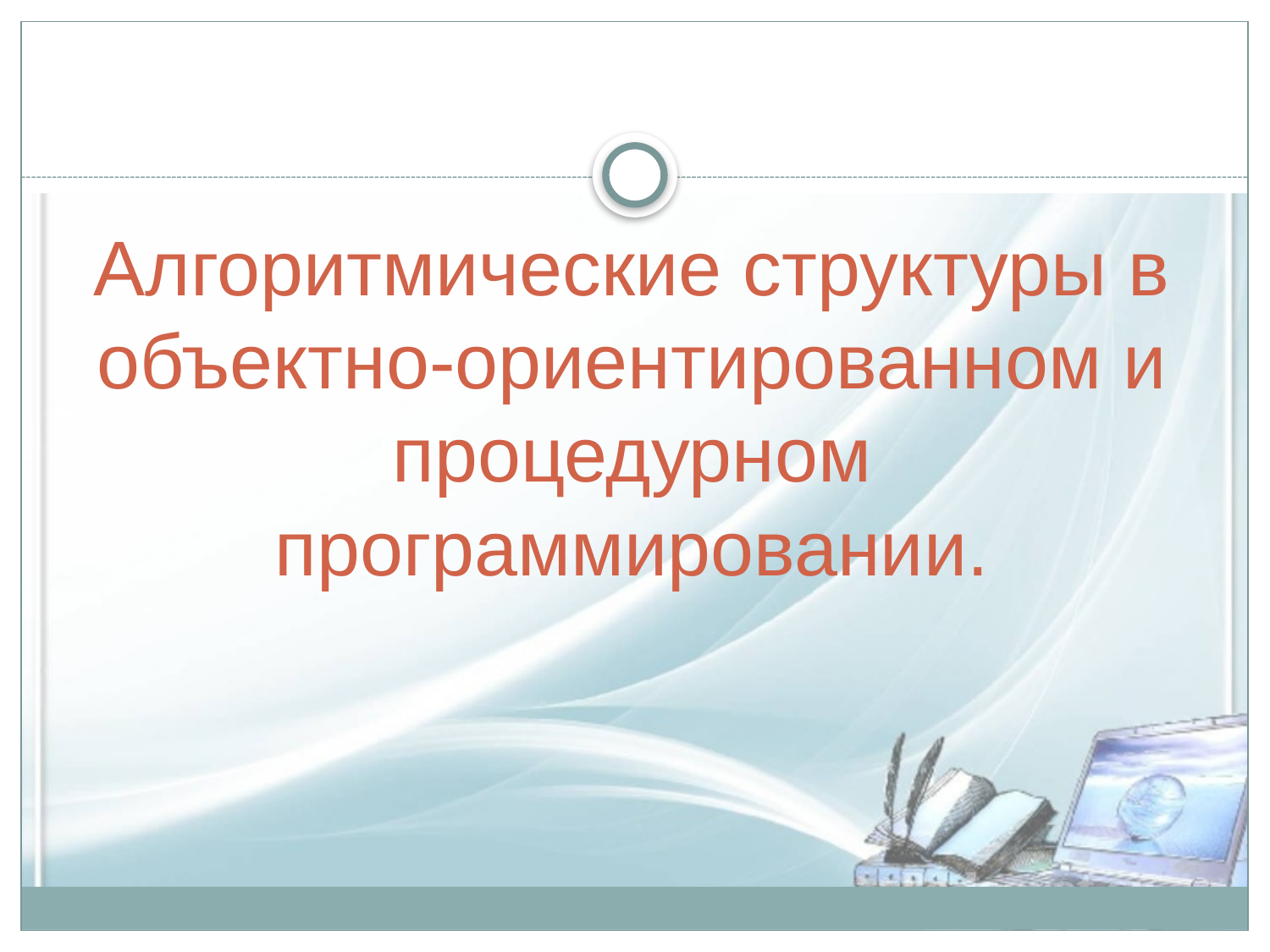

Алгоритмические структуры в объектно-ориентированном и процедурном программировании.